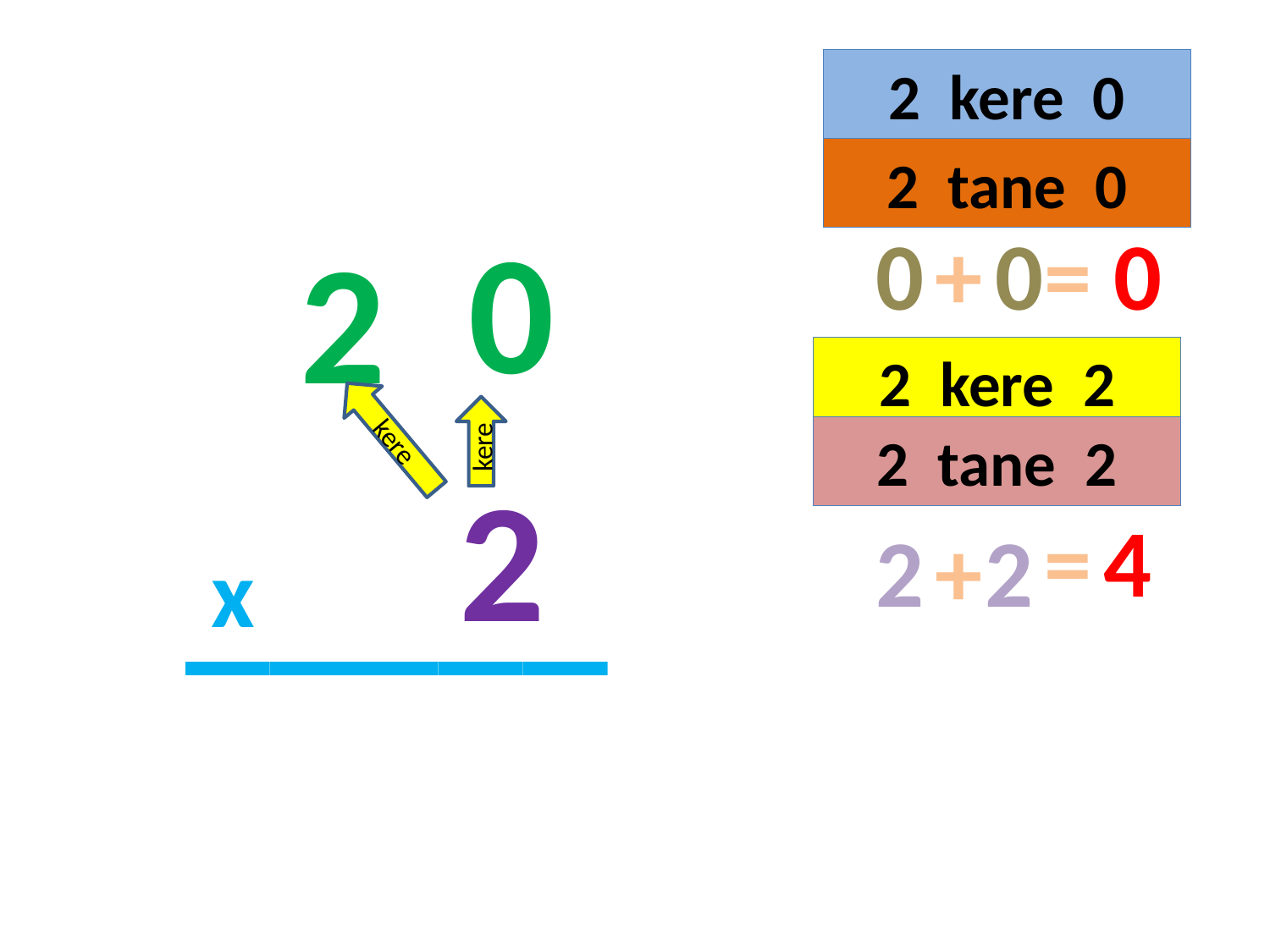

2  kere  0
2  tane  0
0
2
0
+
0
=
0
#

2  kere  2
kere
kere
2  tane  2

2
_____
=
4
2
+
2
x